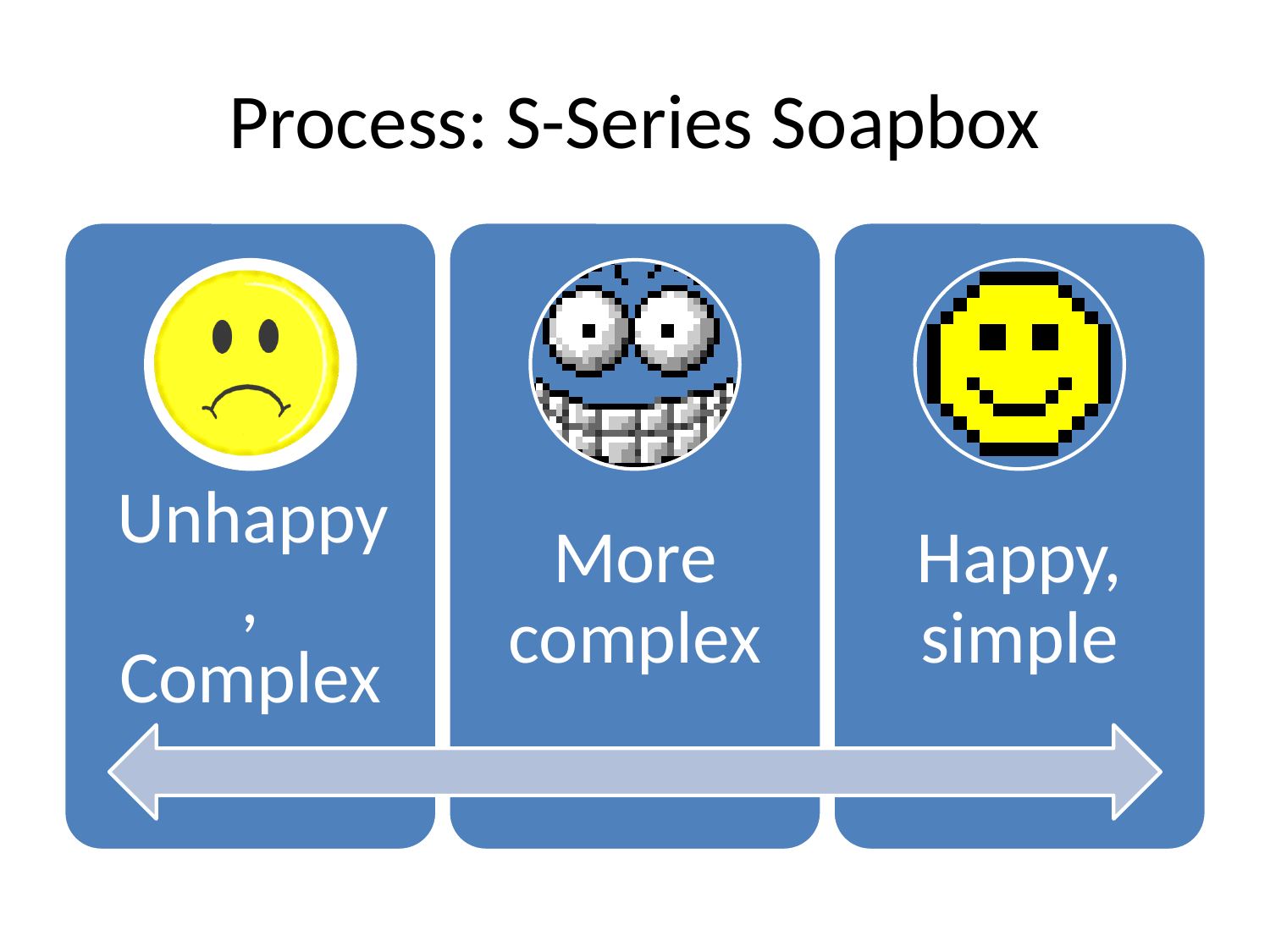

# Process: S-Series Soapbox
Unhappy, Complex
More complex
Happy, simple